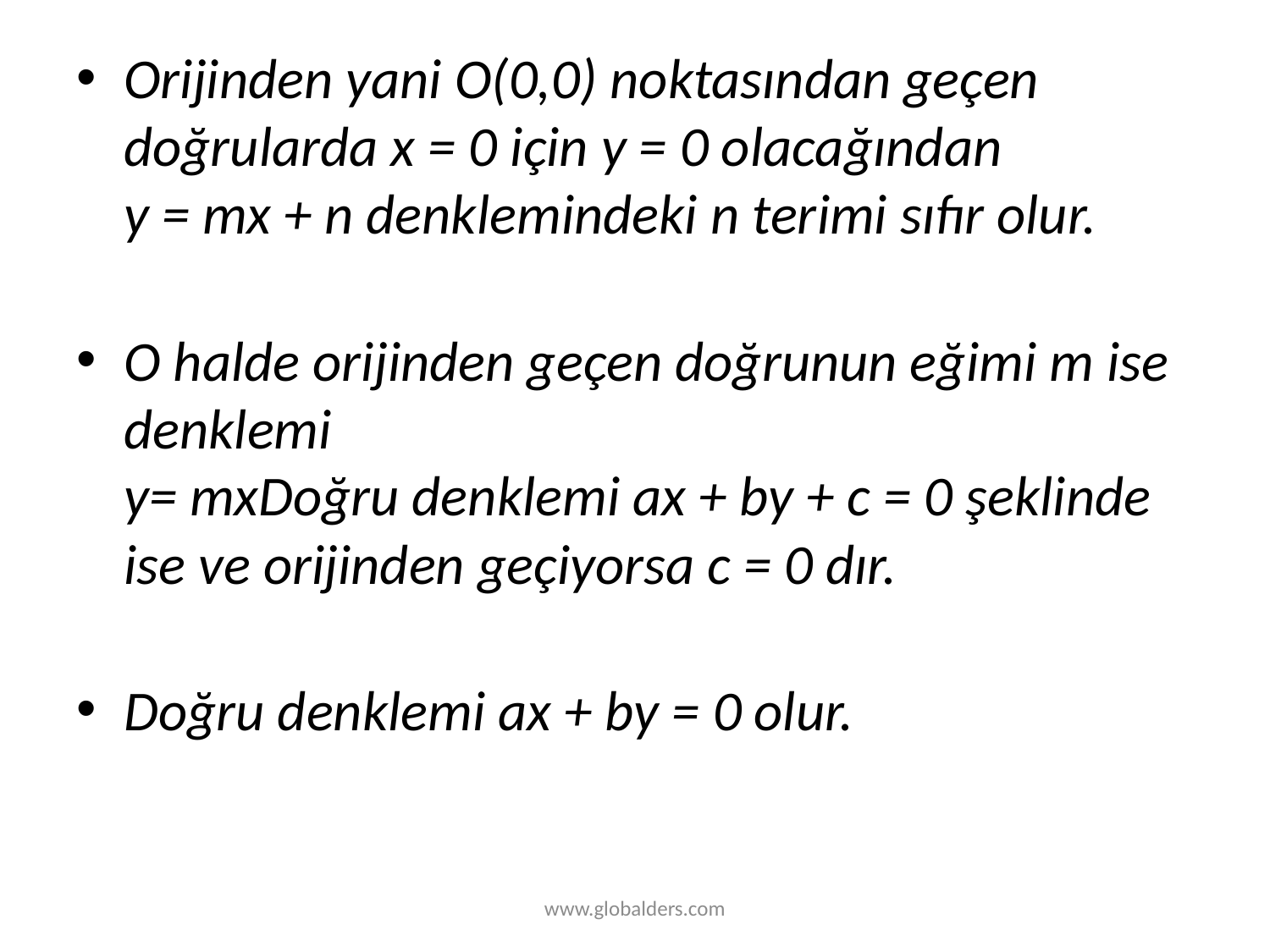

Orijinden yani O(0,0) noktasından geçen doğrularda x = 0 için y = 0 olacağından
y = mx + n denklemindeki n terimi sıfır olur.
O halde orijinden geçen doğrunun eğimi m ise denklemi
y= mxDoğru denklemi ax + by + c = 0 şeklinde ise ve orijinden geçiyorsa c = 0 dır.
Doğru denklemi ax + by = 0 olur.
www.globalders.com